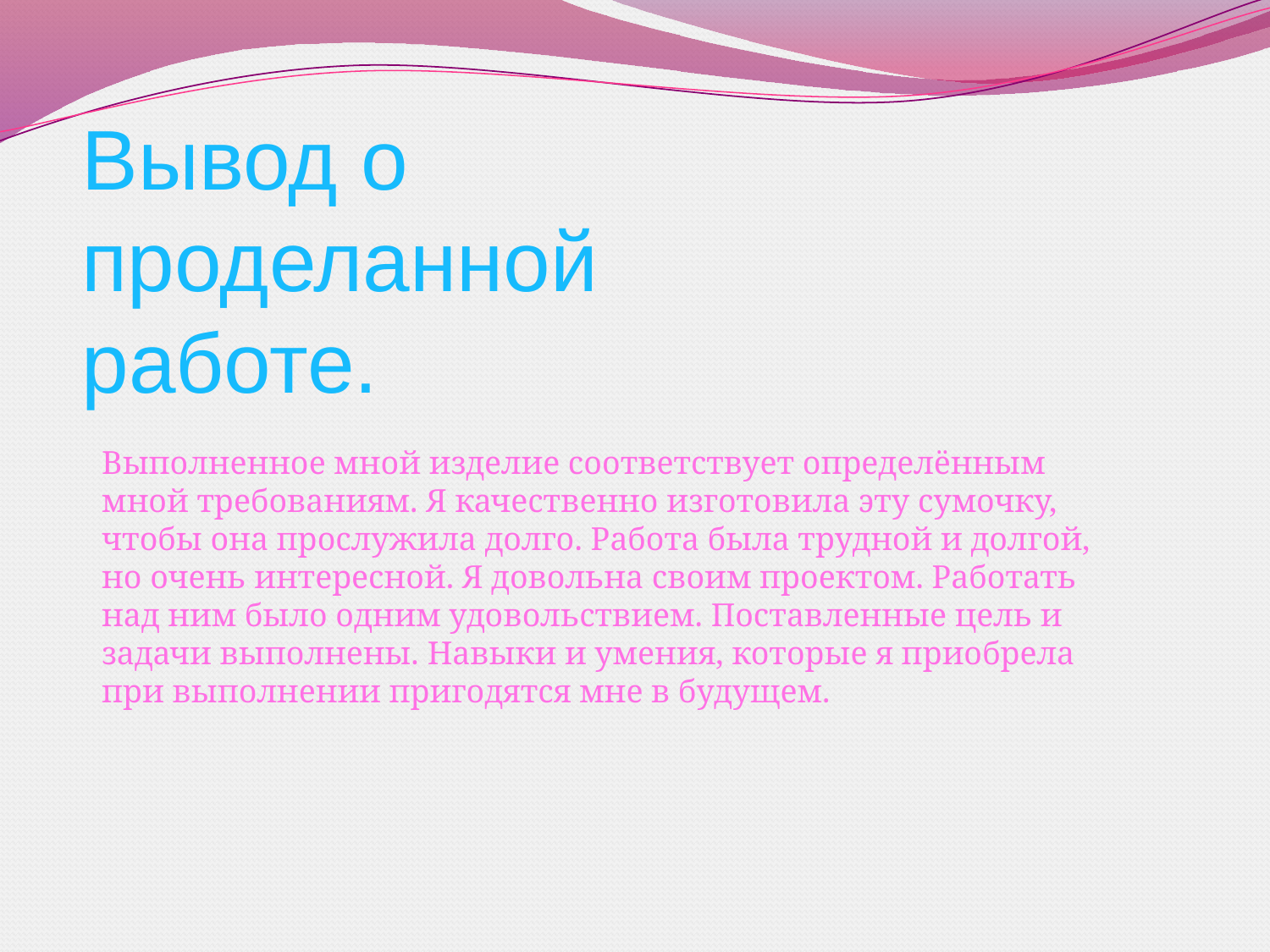

Вывод о проделанной работе.
Выполненное мной изделие соответствует определённым мной требованиям. Я качественно изготовила эту сумочку, чтобы она прослужила долго. Работа была трудной и долгой, но очень интересной. Я довольна своим проектом. Работать над ним было одним удовольствием. Поставленные цель и задачи выполнены. Навыки и умения, которые я приобрела при выполнении пригодятся мне в будущем.